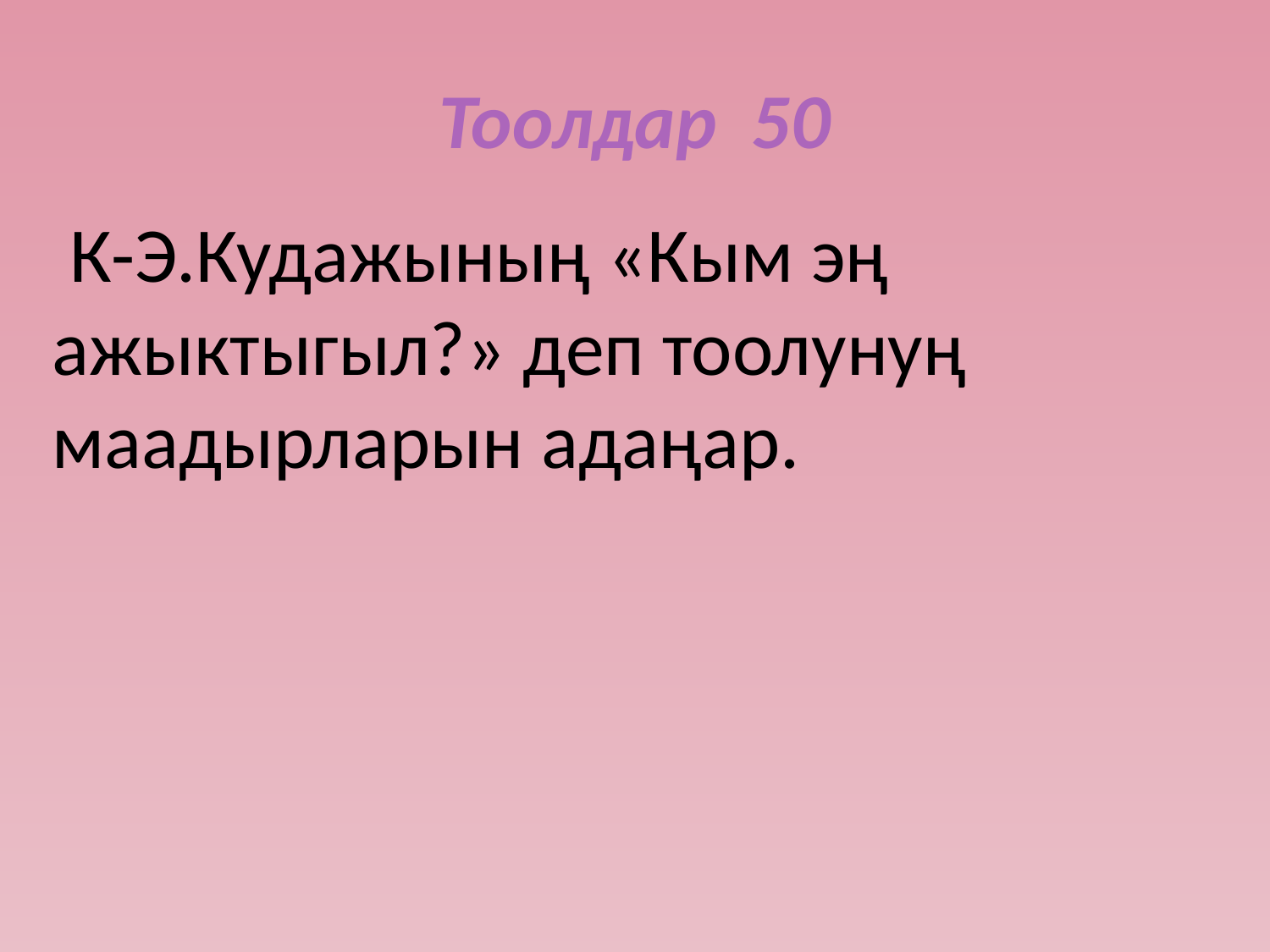

# Тоолдар  50
 К-Э.Кудажының «Кым эң ажыктыгыл?» деп тоолунуң маадырларын адаңар.